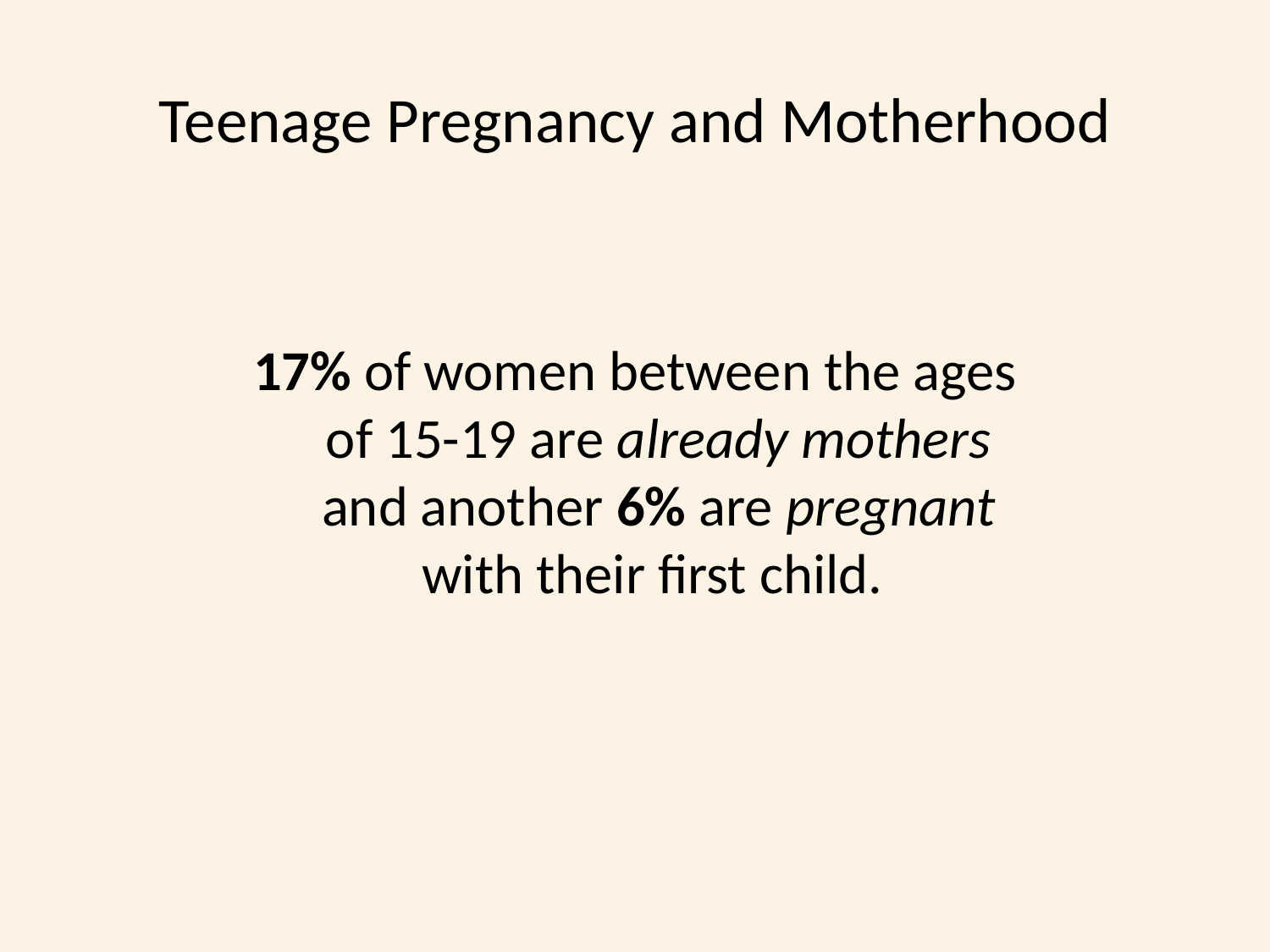

# Teenage Pregnancy and Motherhood
17% of women between the ages of 15-19 are already mothers and another 6% are pregnant with their first child.